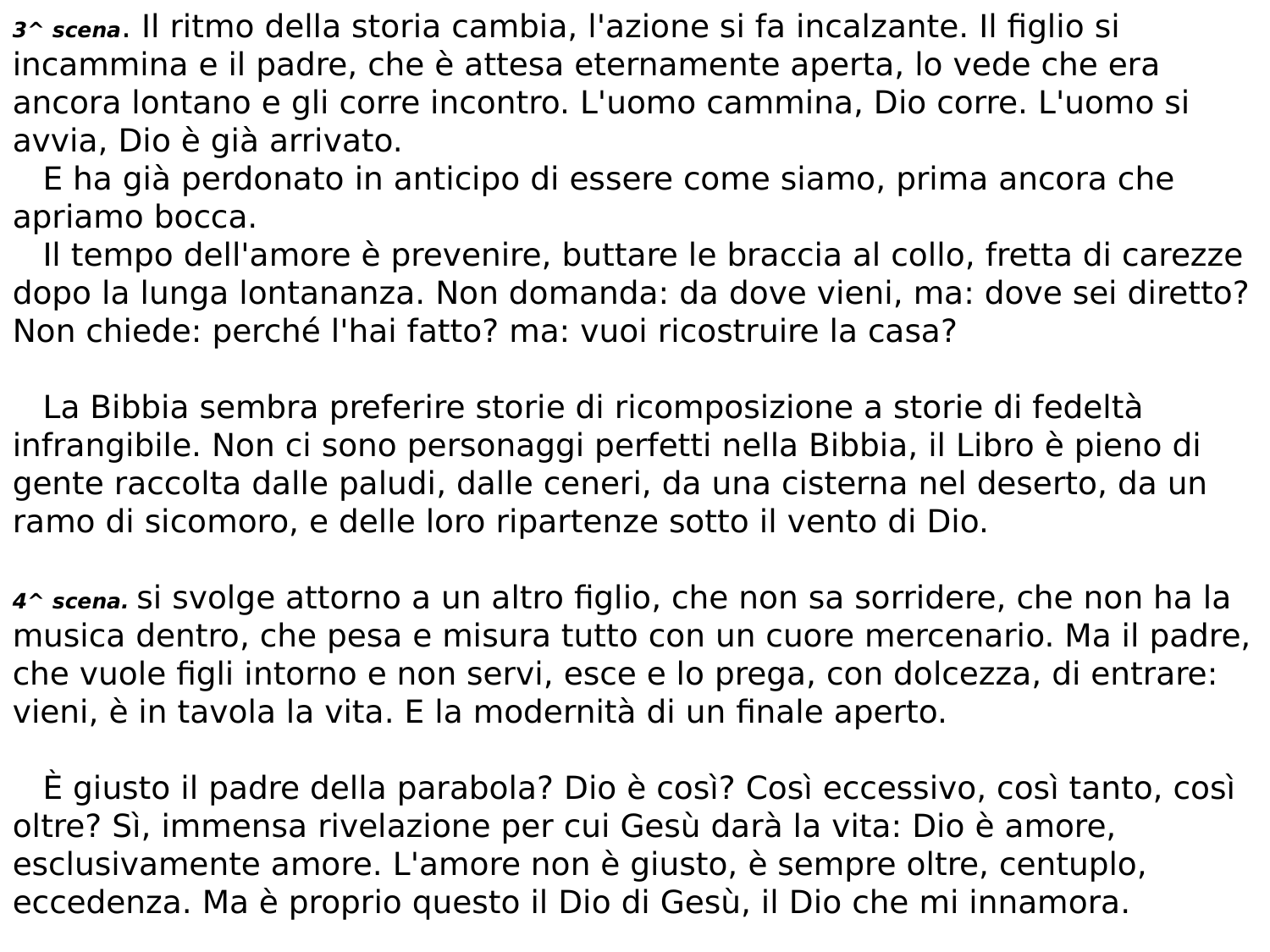

3^ scena. Il ritmo della storia cambia, l'azione si fa incalzante. Il figlio si incammina e il padre, che è attesa eternamente aperta, lo vede che era ancora lontano e gli corre incontro. L'uomo cammina, Dio corre. L'uomo si avvia, Dio è già arrivato.
   E ha già perdonato in anticipo di essere come siamo, prima ancora che apriamo bocca.
   Il tempo dell'amore è prevenire, buttare le braccia al collo, fretta di carezze dopo la lunga lontananza. Non domanda: da dove vieni, ma: dove sei diretto? Non chiede: perché l'hai fatto? ma: vuoi ricostruire la casa?

   La Bibbia sembra preferire storie di ricomposizione a storie di fedeltà infrangibile. Non ci sono personaggi perfetti nella Bibbia, il Libro è pieno di gente raccolta dalle paludi, dalle ceneri, da una cisterna nel deserto, da un ramo di sicomoro, e delle loro ripartenze sotto il vento di Dio.

4^ scena. si svolge attorno a un altro figlio, che non sa sorridere, che non ha la musica dentro, che pesa e misura tutto con un cuore mercenario. Ma il padre, che vuole figli intorno e non servi, esce e lo prega, con dolcezza, di entrare: vieni, è in tavola la vita. E la modernità di un finale aperto.

   È giusto il padre della parabola? Dio è così? Così eccessivo, così tanto, così oltre? Sì, immensa rivelazione per cui Gesù darà la vita: Dio è amore, esclusivamente amore. L'amore non è giusto, è sempre oltre, centuplo, eccedenza. Ma è proprio questo il Dio di Gesù, il Dio che mi innamora.